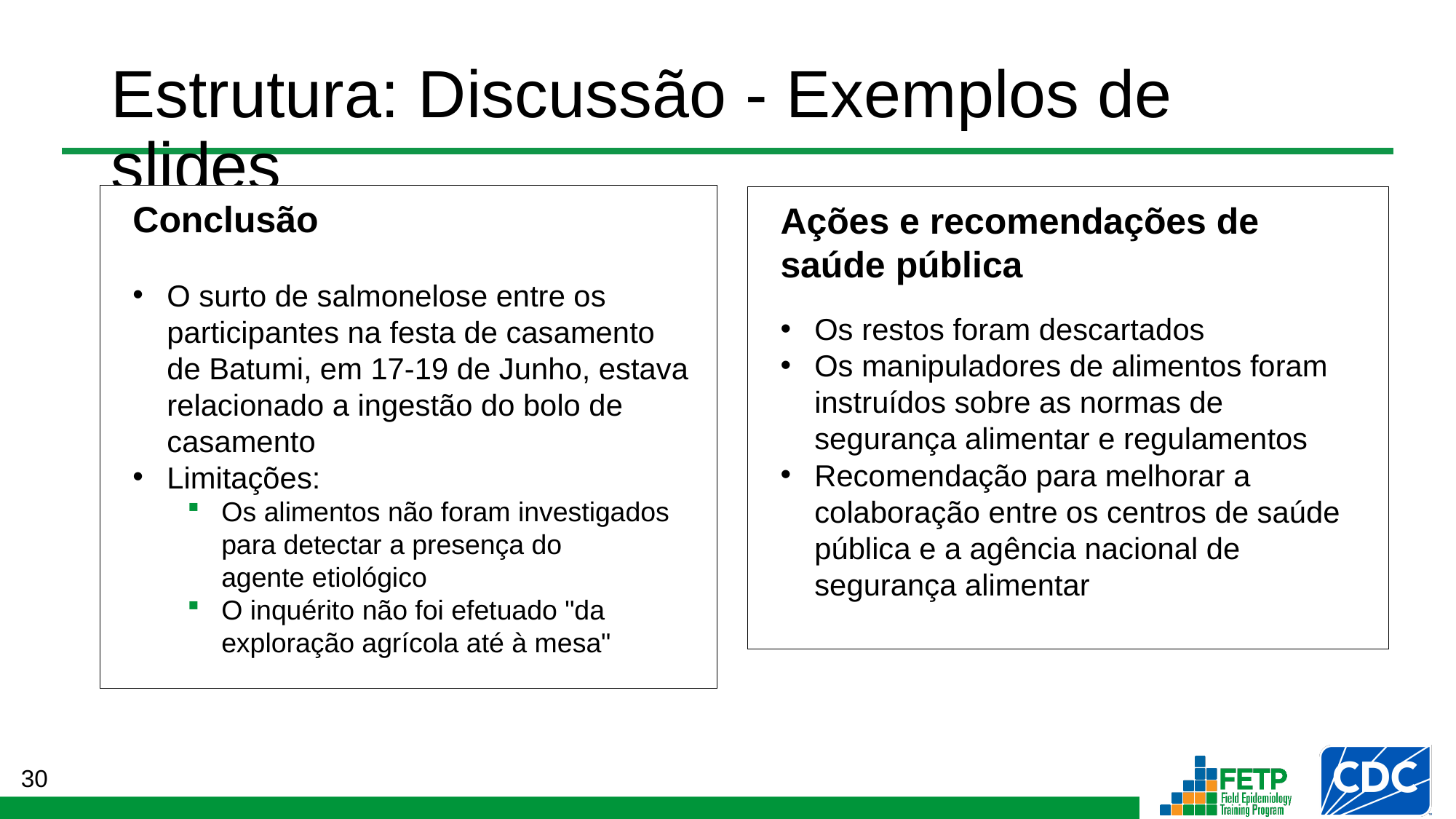

# Estrutura: Discussão - Exemplos de slides
Conclusão

O surto de salmonelose entre os participantes na festa de casamento de Batumi, em 17-19 de Junho, estava relacionado a ingestão do bolo de casamento
Limitações:
Os alimentos não foram investigados para detectar a presença do
agente etiológico
O inquérito não foi efetuado "da exploração agrícola até à mesa"

Ações e recomendações de saúde pública

Os restos foram descartados
Os manipuladores de alimentos foram instruídos sobre as normas de segurança alimentar e regulamentos
Recomendação para melhorar a colaboração entre os centros de saúde pública e a agência nacional de segurança alimentar